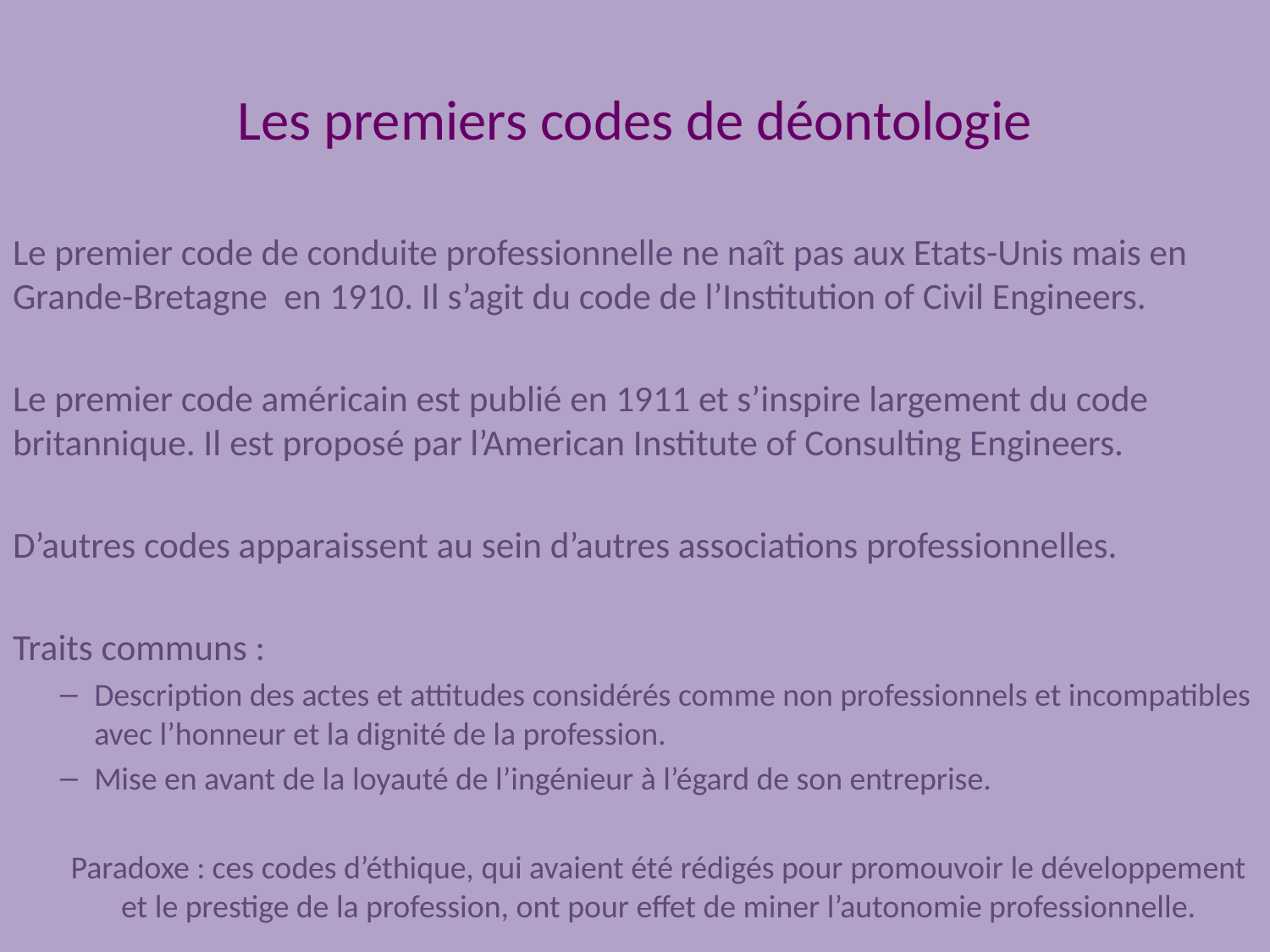

# Les premiers codes de déontologie
Le premier code de conduite professionnelle ne naît pas aux Etats-Unis mais en Grande-Bretagne  en 1910. Il s’agit du code de l’Institution of Civil Engineers.

Le premier code américain est publié en 1911 et s’inspire largement du code britannique. Il est proposé par l’American Institute of Consulting Engineers.

D’autres codes apparaissent au sein d’autres associations professionnelles.

Traits communs :
Description des actes et attitudes considérés comme non professionnels et incompatibles avec l’honneur et la dignité de la profession.
Mise en avant de la loyauté de l’ingénieur à l’égard de son entreprise.

Paradoxe : ces codes d’éthique, qui avaient été rédigés pour promouvoir le développement et le prestige de la profession, ont pour effet de miner l’autonomie professionnelle.